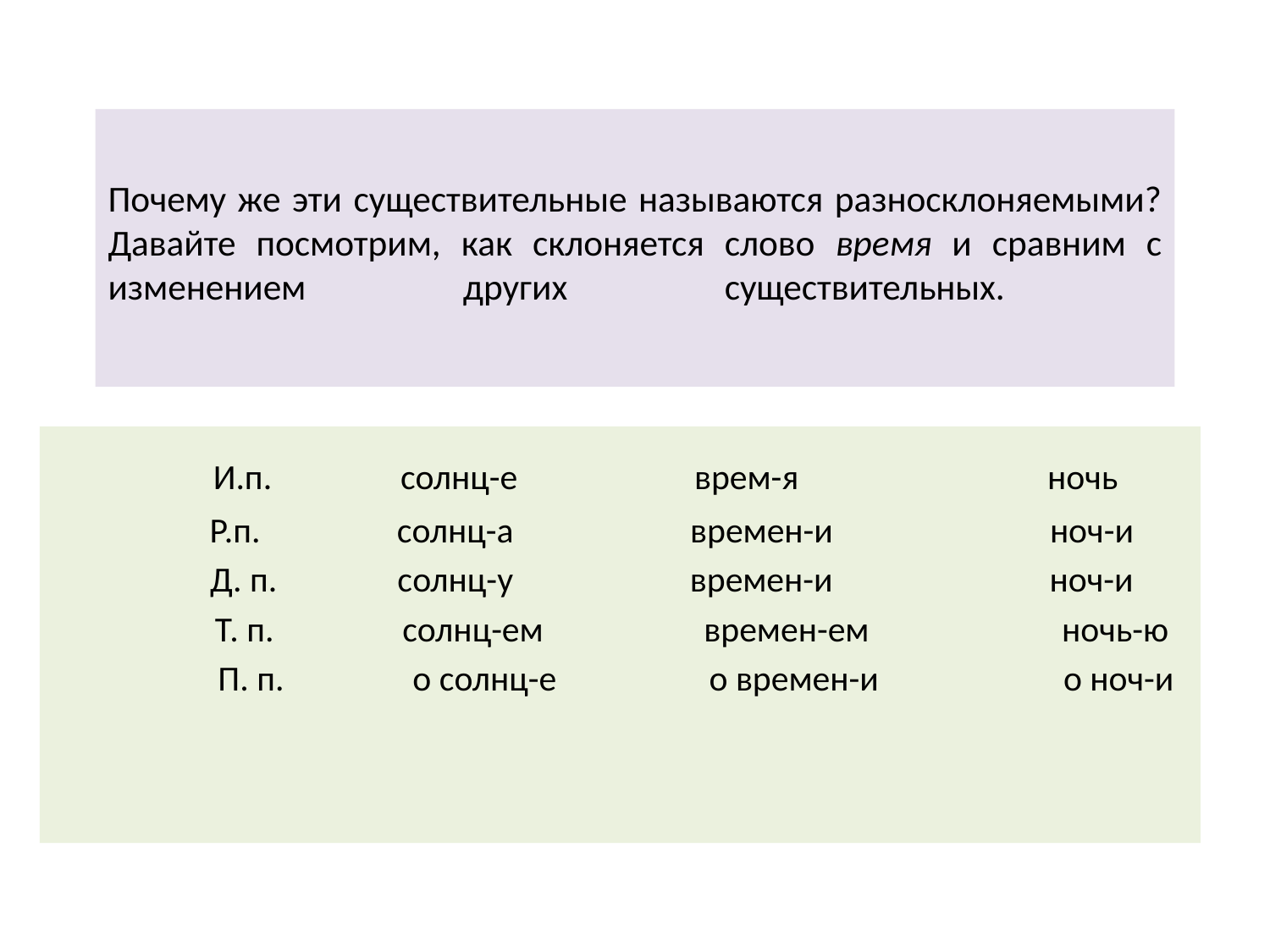

# Почему же эти существительные называются разносклоняемыми? Давайте посмотрим, как склоняется слово время и сравним с изменением других существительных.
        И.п.                солнц-е                      врем-я                               ночь
             Р.п.                 солнц-а                      времен-и                           ноч-и
             Д. п.               солнц-у                      времен-и                           ноч-и
                  Т. п.                солнц-ем                    времен-ем                        ночь-ю
                   П. п.                о солнц-е                   о времен-и                       о ноч-и